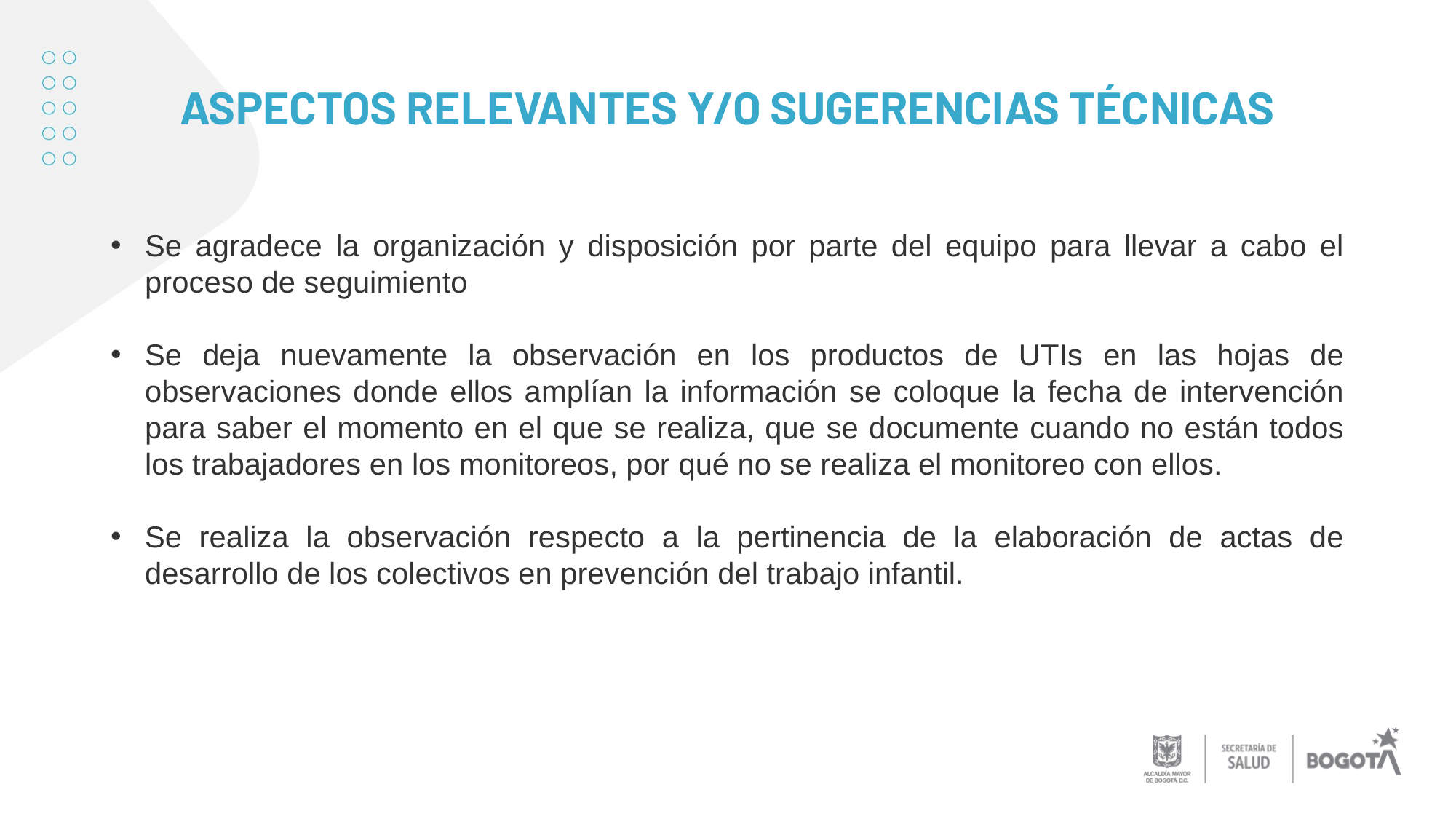

# ASPECTOS RELEVANTES Y/O SUGERENCIAS TÉCNICAS

Se agradece la organización y disposición por parte del equipo para llevar a cabo el proceso de seguimiento

Se deja nuevamente la observación en los productos de UTIs en las hojas de observaciones donde ellos amplían la información se coloque la fecha de intervención para saber el momento en el que se realiza, que se documente cuando no están todos los trabajadores en los monitoreos, por qué no se realiza el monitoreo con ellos.

Se realiza la observación respecto a la pertinencia de la elaboración de actas de desarrollo de los colectivos en prevención del trabajo infantil.